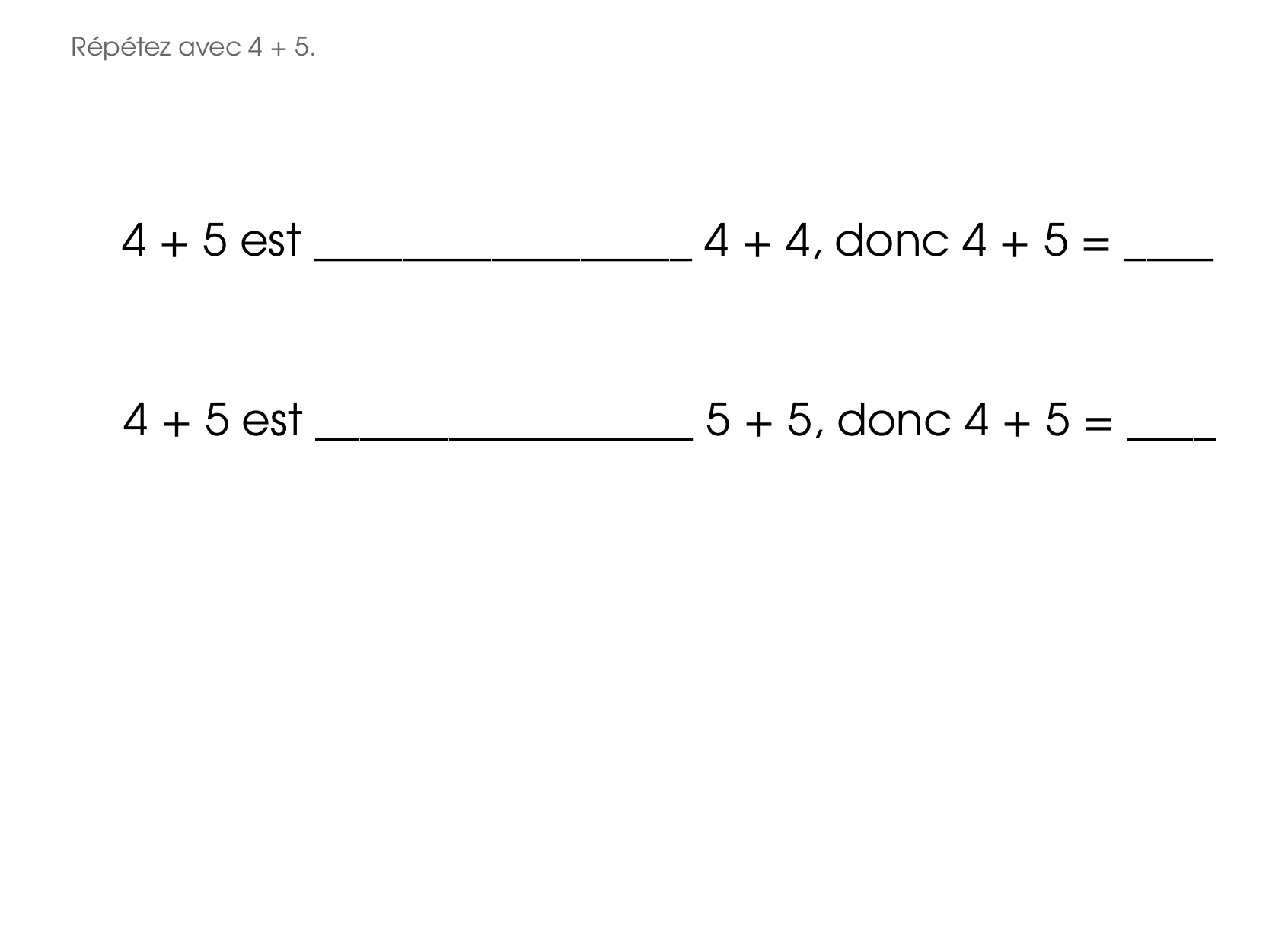

Répétez avec 4 + 5.
4 + 5 est _________________ 4 + 4, donc 4 + 5 = ____
4 + 5 est _________________ 5 + 5, donc 4 + 5 = ____